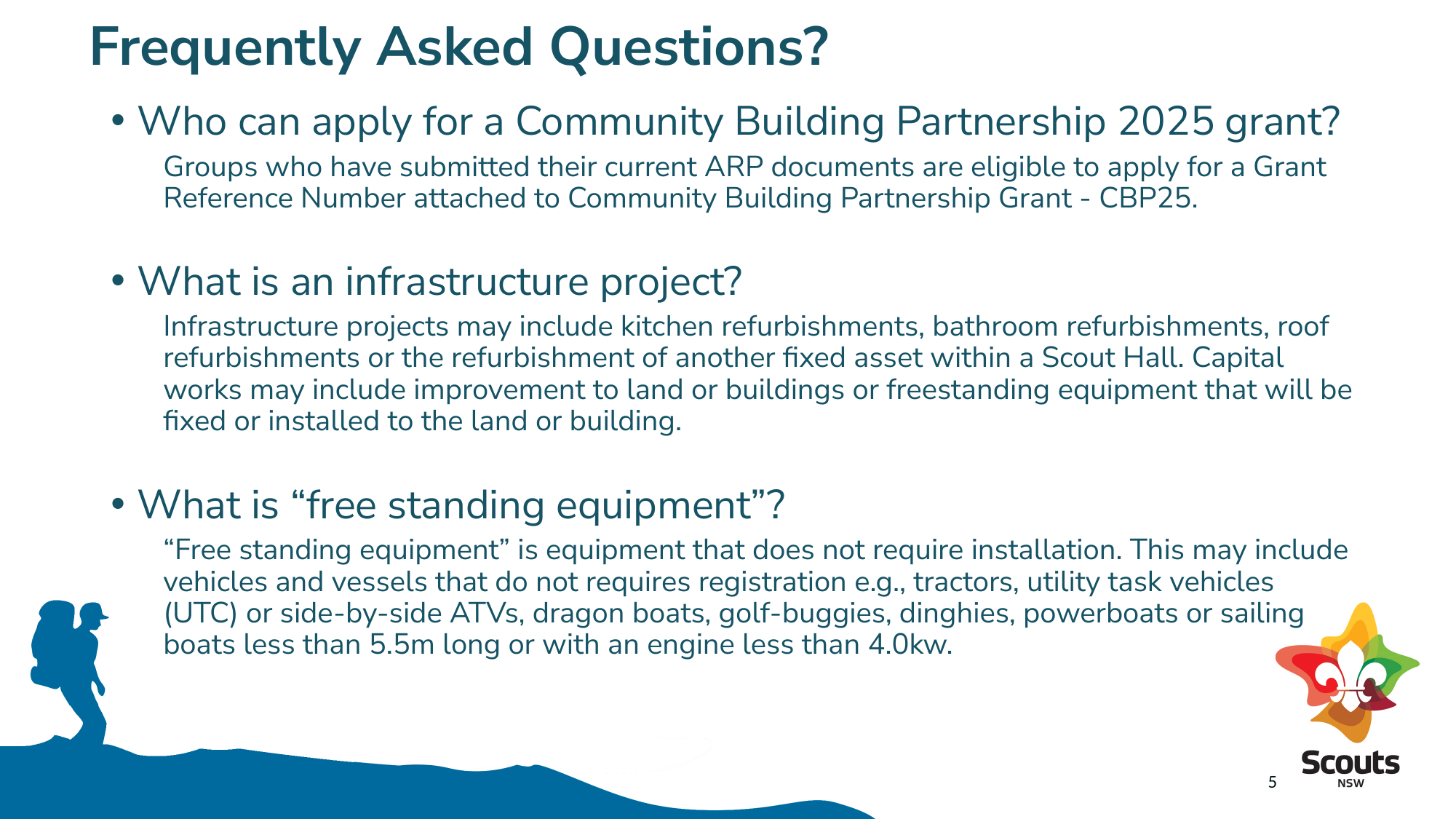

# Frequently Asked Questions?
Who can apply for a Community Building Partnership 2025 grant?
Groups who have submitted their current ARP documents are eligible to apply for a Grant Reference Number attached to Community Building Partnership Grant - CBP25.
What is an infrastructure project?
Infrastructure projects may include kitchen refurbishments, bathroom refurbishments, roof refurbishments or the refurbishment of another fixed asset within a Scout Hall. Capital works may include improvement to land or buildings or freestanding equipment that will be fixed or installed to the land or building.

What is “free standing equipment”?
“Free standing equipment” is equipment that does not require installation. This may include vehicles and vessels that do not requires registration e.g., tractors, utility task vehicles (UTC) or side-by-side ATVs, dragon boats, golf-buggies, dinghies, powerboats or sailing boats less than 5.5m long or with an engine less than 4.0kw.
5